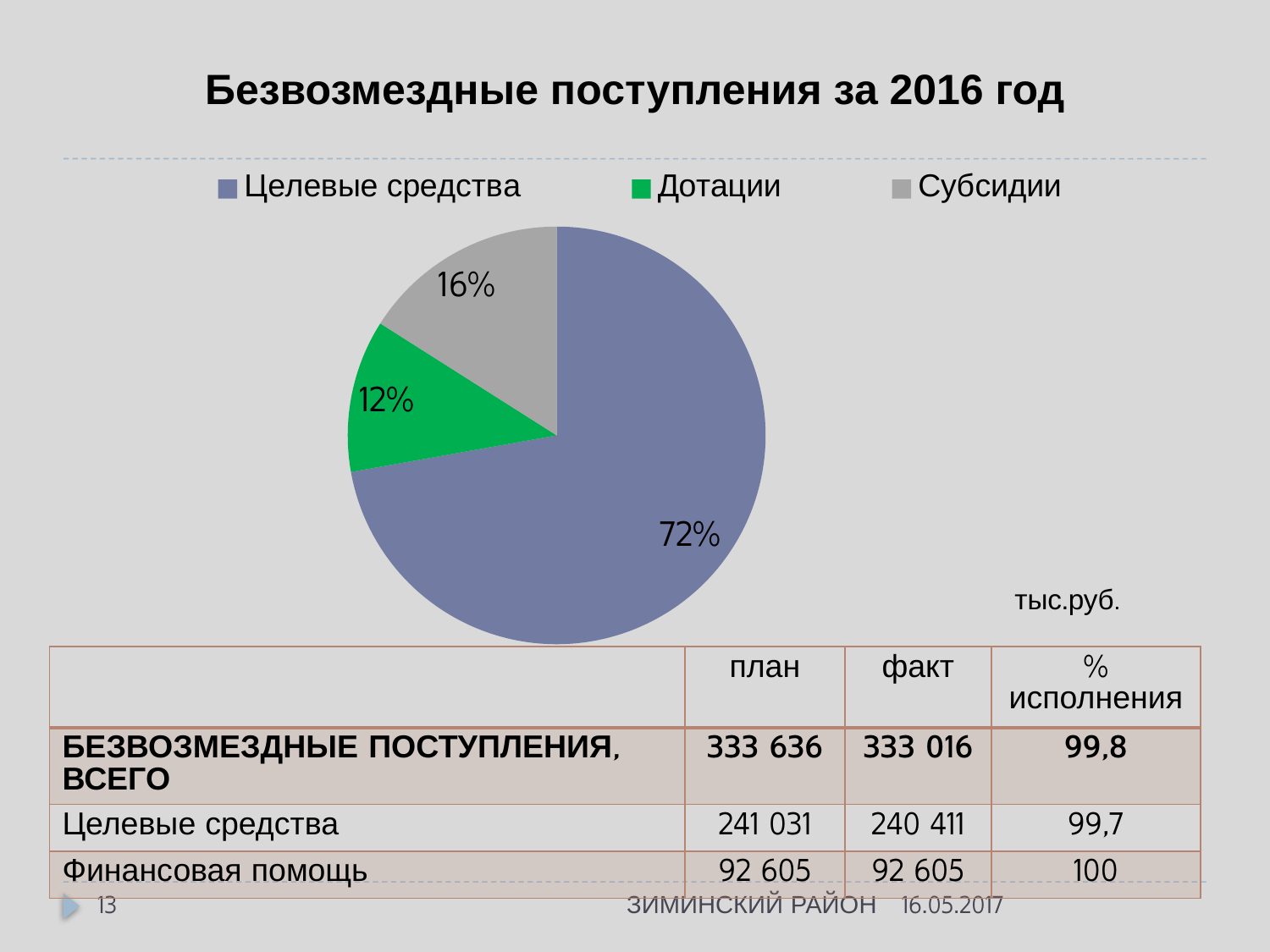

# Безвозмездные поступления за 2016 год

[unsupported chart]

тыс.руб.
|  | план | факт | % исполнения |
| --- | --- | --- | --- |
| БЕЗВОЗМЕЗДНЫЕ ПОСТУПЛЕНИЯ, ВСЕГО | 333 636 | 333 016 | 99,8 |
| Целевые средства | 241 031 | 240 411 | 99,7 |
| Финансовая помощь | 92 605 | 92 605 | 100 |
13
ЗИМИНСКИЙ РАЙОН
16.05.2017